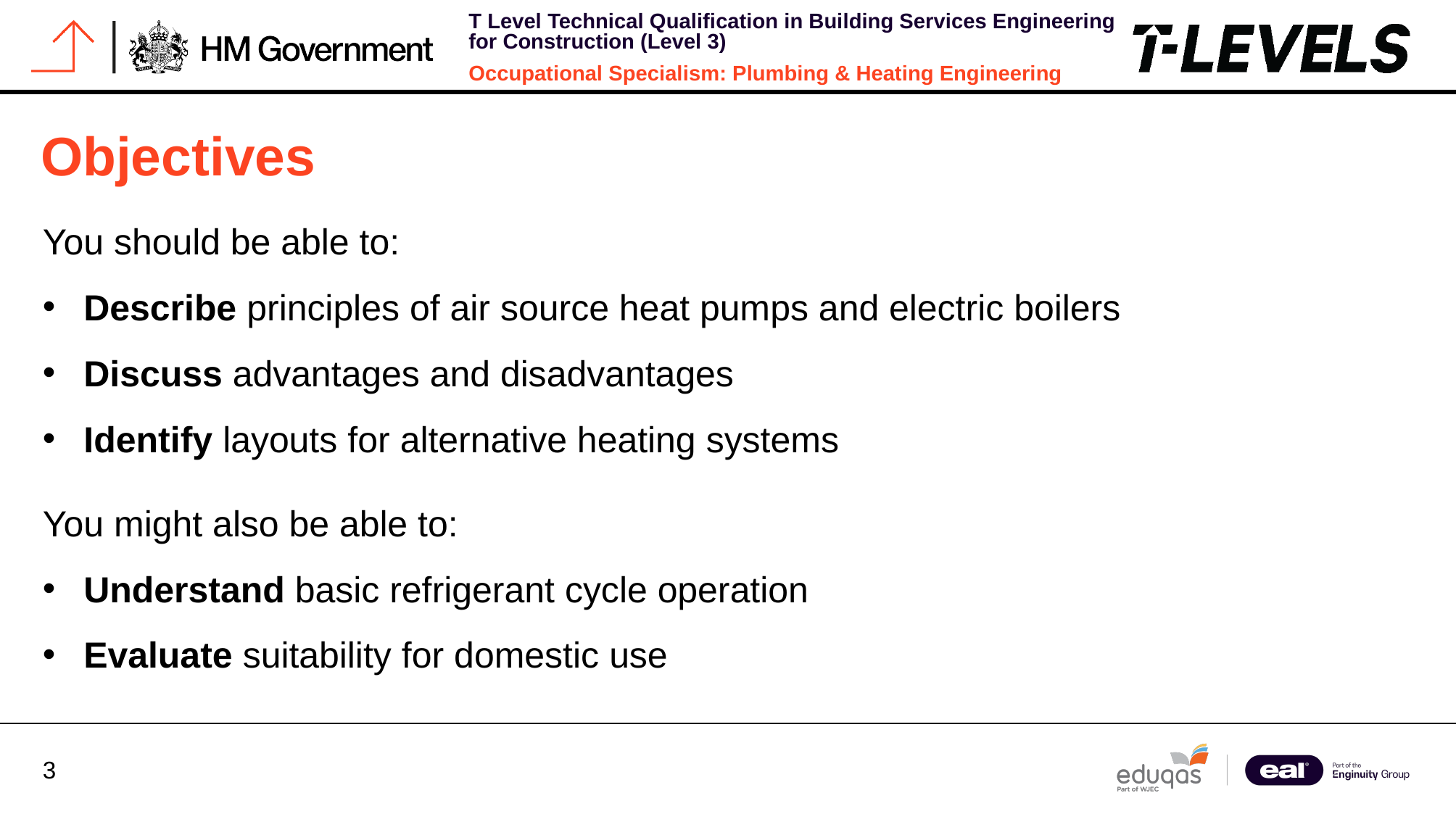

# Objectives
You should be able to:
Describe principles of air source heat pumps and electric boilers
Discuss advantages and disadvantages
Identify layouts for alternative heating systems
You might also be able to:
Understand basic refrigerant cycle operation
Evaluate suitability for domestic use